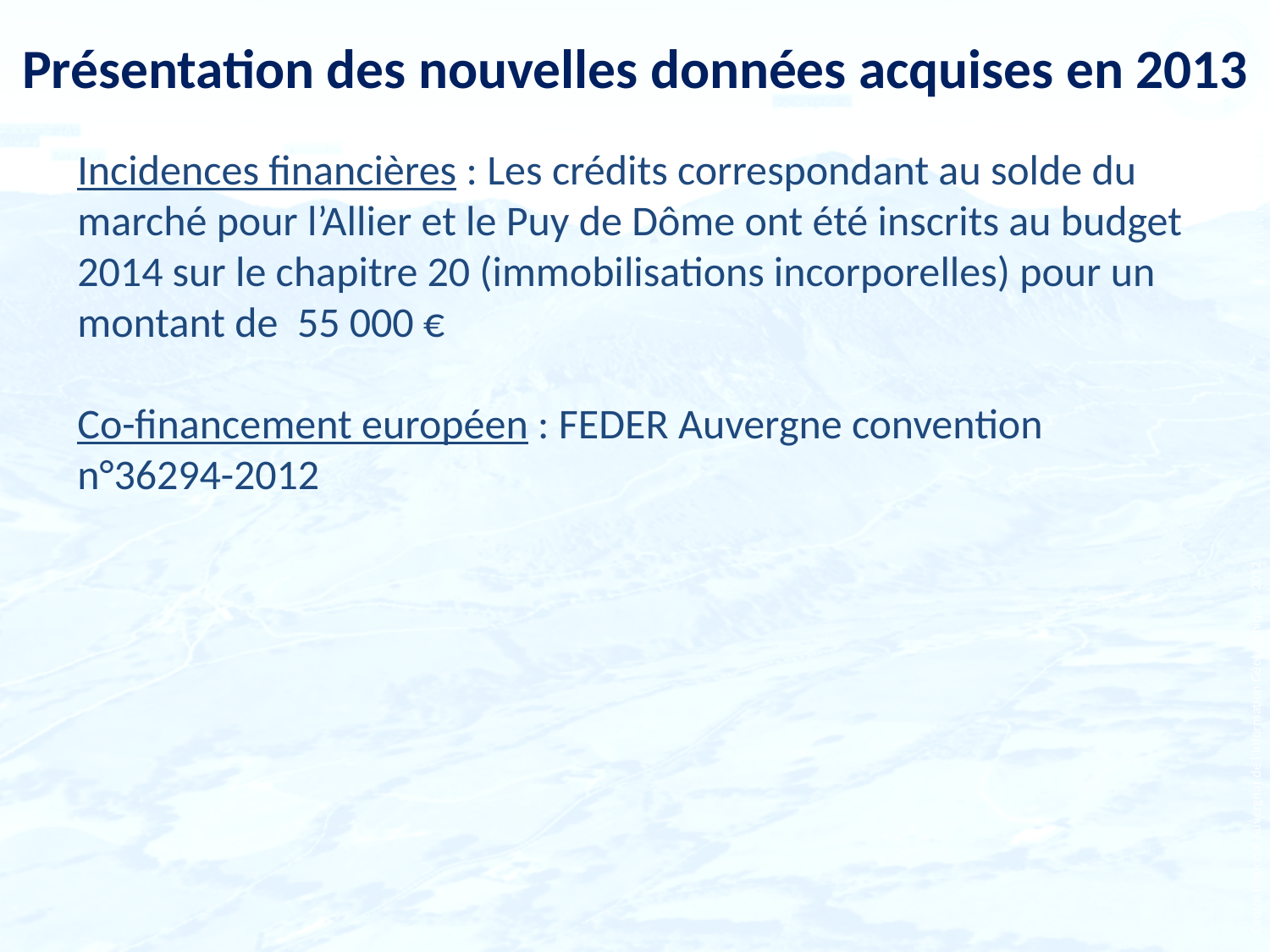

Présentation des nouvelles données acquises en 2013
Incidences financières : Les crédits correspondant au solde du marché pour l’Allier et le Puy de Dôme ont été inscrits au budget 2014 sur le chapitre 20 (immobilisations incorporelles) pour un montant de  55 000 €

Co-financement européen : FEDER Auvergne convention n°36294-2012